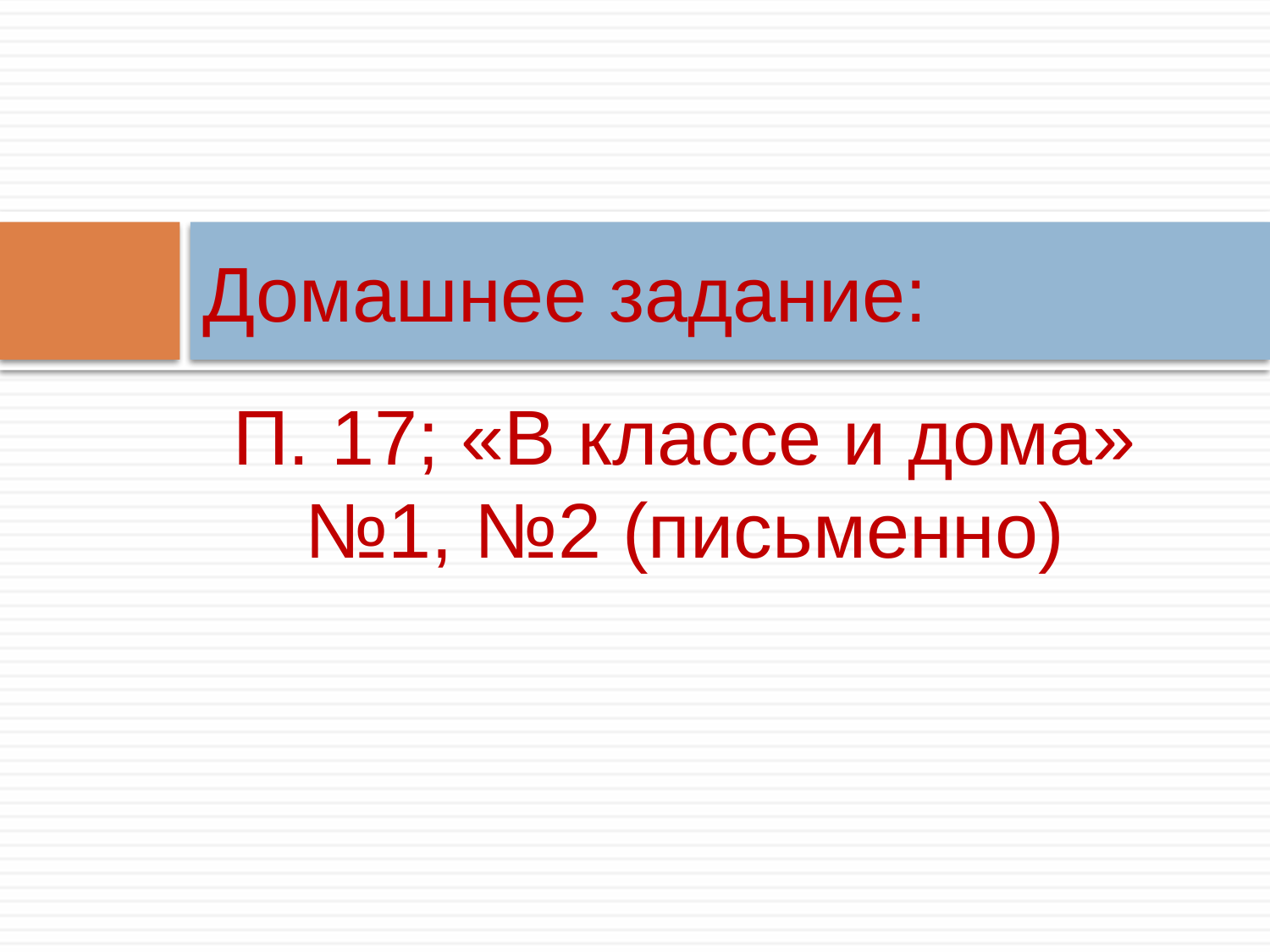

# Домашнее задание:
П. 17; «В классе и дома» №1, №2 (письменно)